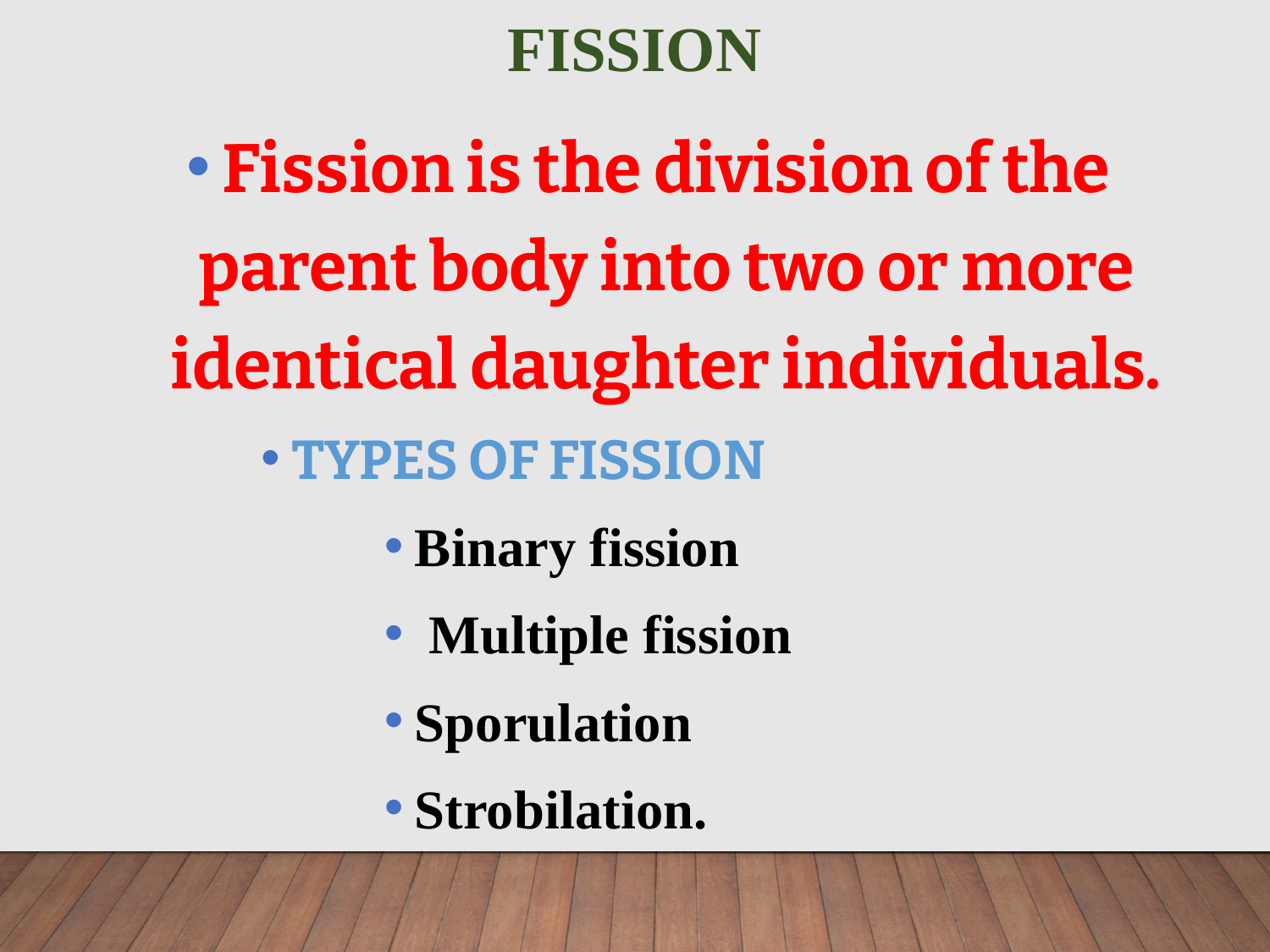

# FISSION
Fission is the division of the parent body into two or more identical daughter individuals.
TYPES OF FISSION
Binary fission
 Multiple fission
Sporulation
Strobilation.